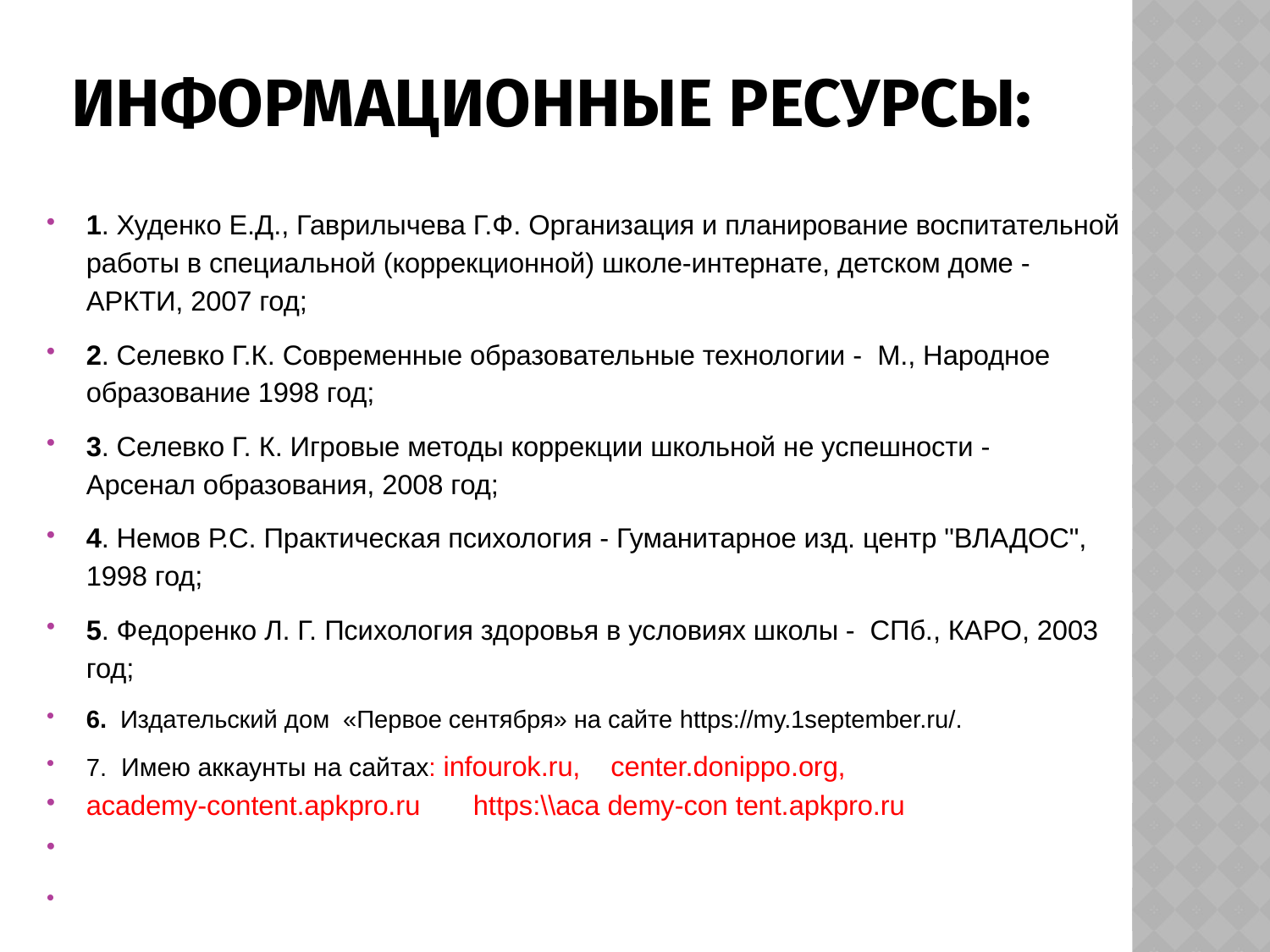

# Информационные ресурсы:
1. Худенко Е.Д., Гаврилычева Г.Ф. Организация и планирование воспитательной работы в специальной (коррекционной) школе-интернате, детском доме -  АРКТИ, 2007 год;
2. Селевко Г.К. Современные образовательные технологии -  М., Народное образование 1998 год;
3. Селевко Г. К. Игровые методы коррекции школьной не успешности -	 Арсенал образования, 2008 год;
4. Немов Р.С. Практическая психология - Гуманитарное изд. центр "ВЛАДОС", 1998 год;
5. Федоренко Л. Г. Психология здоровья в условиях школы -  СПб., КАРО, 2003 год;
6.  Издательский дом  «Первое сентября» на сайте https://my.1september.ru/‎.
7.  Имею аккаунты на сайтах: infourok.ru,    center.donippo.org,
academy-content.apkpro.ru       https:\\aca demy-con tent.apkpro.ru